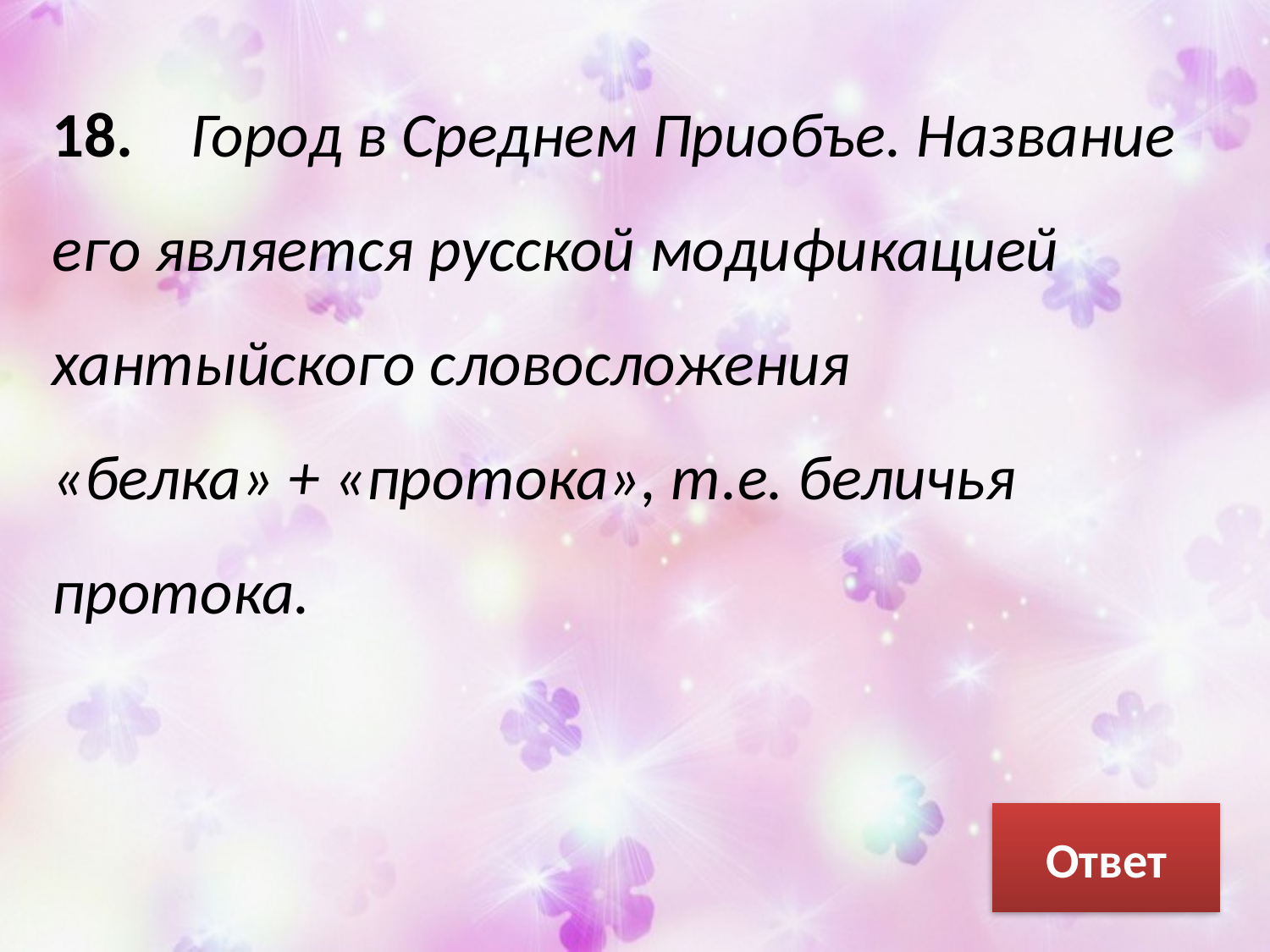

18.    Город в Среднем Приобъе. Название его является русской модификацией хантыйского словосложения
«белка» + «протока», т.е. беличья протока.
Ответ